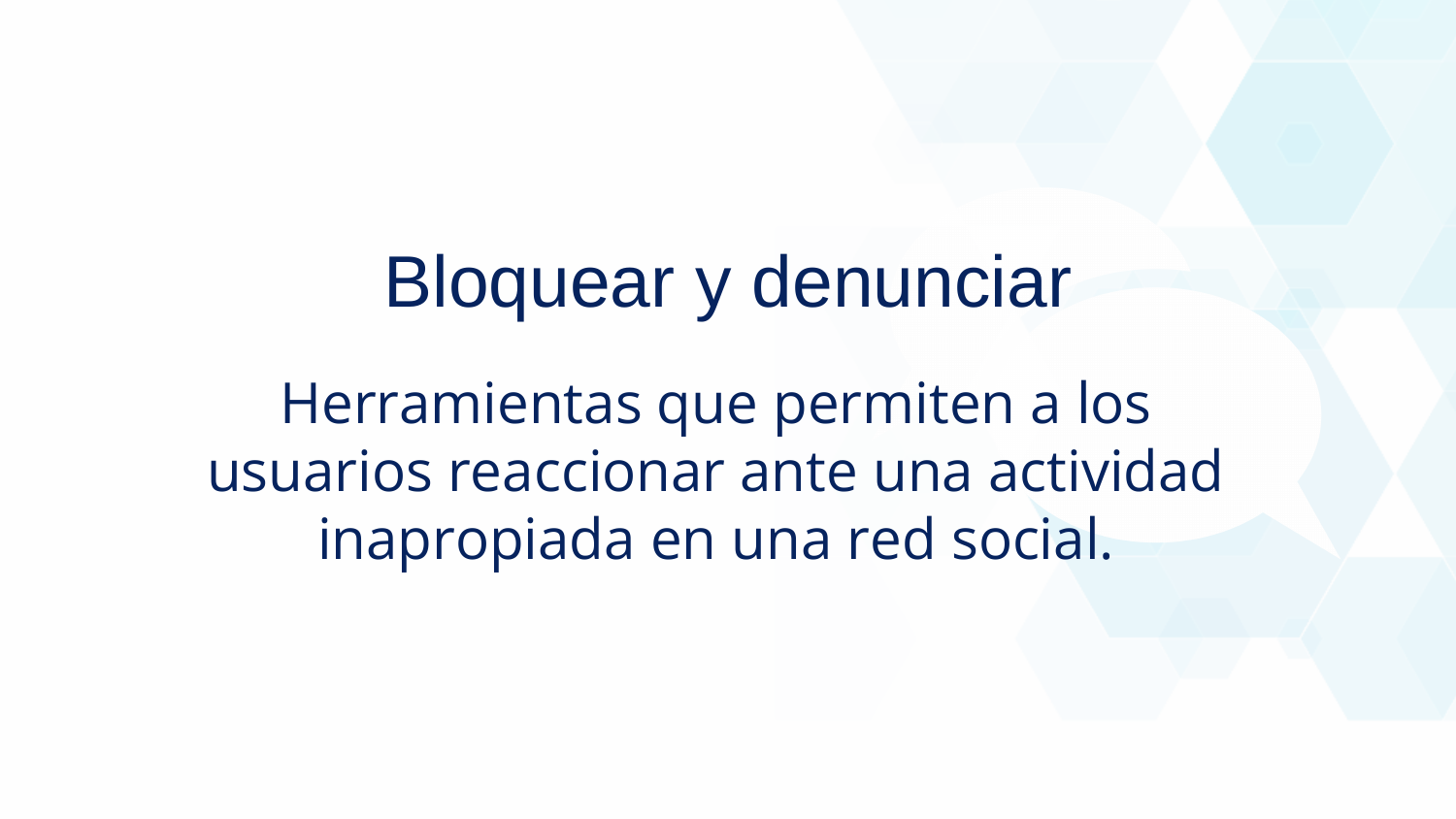

Bloquear y denunciar
Herramientas que permiten a los usuarios reaccionar ante una actividad inapropiada en una red social.